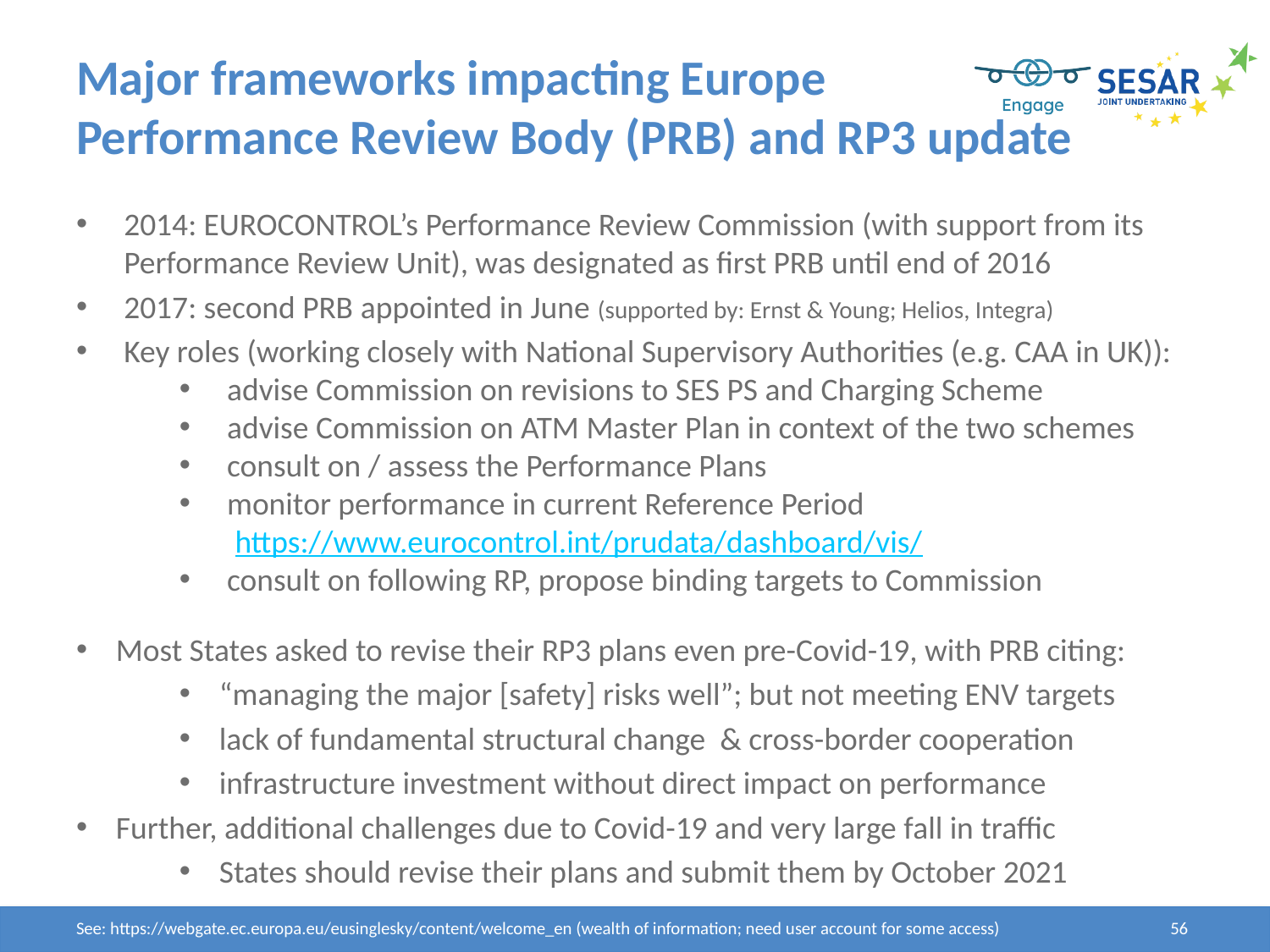

# Major frameworks impacting Europe Performance Review Body (PRB) and RP3 update
2014: EUROCONTROL’s Performance Review Commission (with support from its Performance Review Unit), was designated as first PRB until end of 2016
2017: second PRB appointed in June (supported by: Ernst & Young; Helios, Integra)
Key roles (working closely with National Supervisory Authorities (e.g. CAA in UK)):
advise Commission on revisions to SES PS and Charging Scheme
advise Commission on ATM Master Plan in context of the two schemes
consult on / assess the Performance Plans
monitor performance in current Reference Period
https://www.eurocontrol.int/prudata/dashboard/vis/
consult on following RP, propose binding targets to Commission
Most States asked to revise their RP3 plans even pre-Covid-19, with PRB citing:
“managing the major [safety] risks well”; but not meeting ENV targets
lack of fundamental structural change  & cross-border cooperation
infrastructure investment without direct impact on performance
Further, additional challenges due to Covid-19 and very large fall in traffic
States should revise their plans and submit them by October 2021

See: https://webgate.ec.europa.eu/eusinglesky/content/welcome_en (wealth of information; need user account for some access)
56